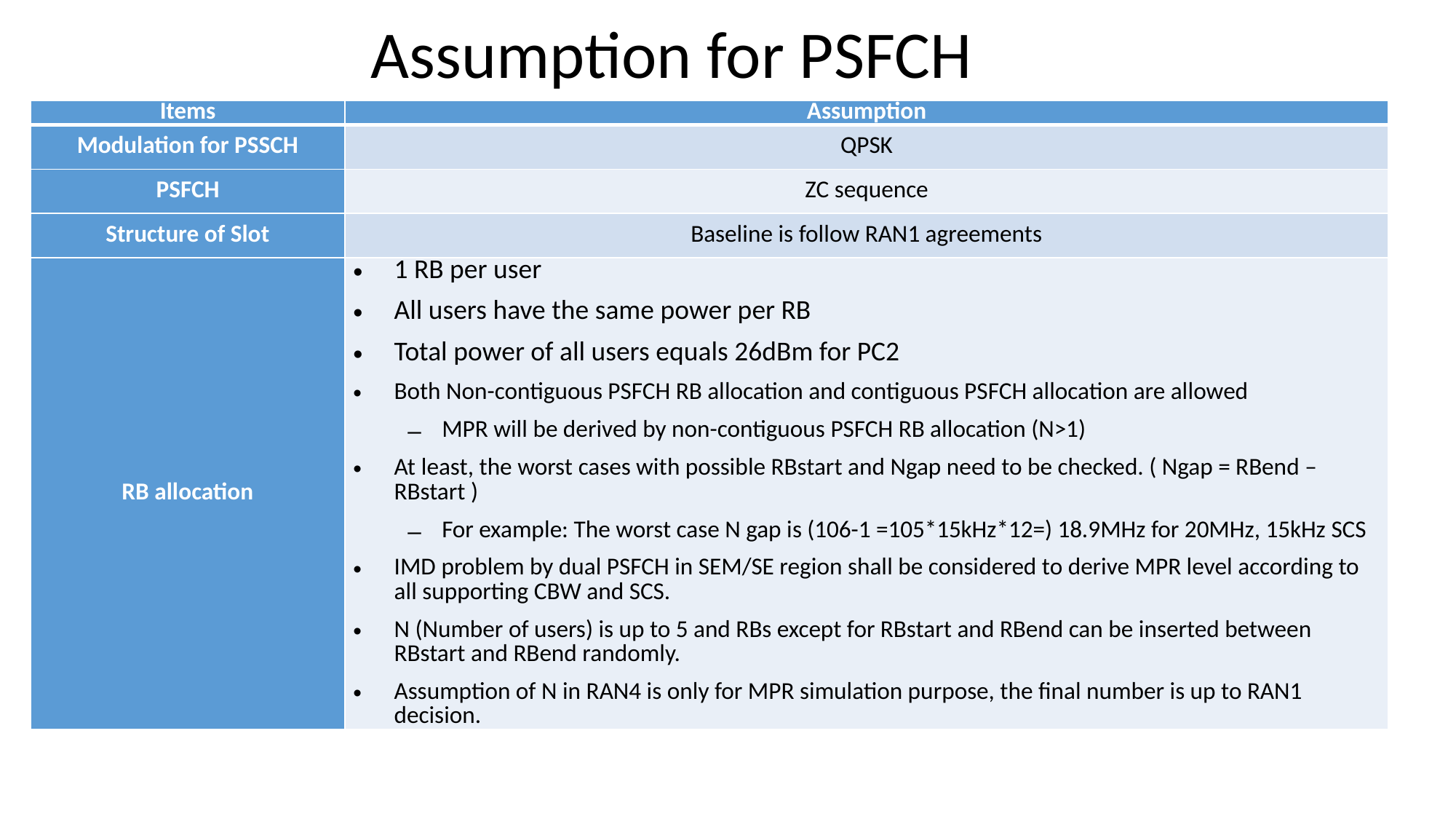

# Assumption for PSFCH
| Items | Assumption |
| --- | --- |
| Modulation for PSSCH | QPSK |
| PSFCH | ZC sequence |
| Structure of Slot | Baseline is follow RAN1 agreements |
| RB allocation | 1 RB per user All users have the same power per RB Total power of all users equals 26dBm for PC2 Both Non-contiguous PSFCH RB allocation and contiguous PSFCH allocation are allowed MPR will be derived by non-contiguous PSFCH RB allocation (N>1) At least, the worst cases with possible RBstart and Ngap need to be checked. ( Ngap = RBend – RBstart ) For example: The worst case N gap is (106-1 =105\*15kHz\*12=) 18.9MHz for 20MHz, 15kHz SCS IMD problem by dual PSFCH in SEM/SE region shall be considered to derive MPR level according to all supporting CBW and SCS. N (Number of users) is up to 5 and RBs except for RBstart and RBend can be inserted between RBstart and RBend randomly. Assumption of N in RAN4 is only for MPR simulation purpose, the final number is up to RAN1 decision. |